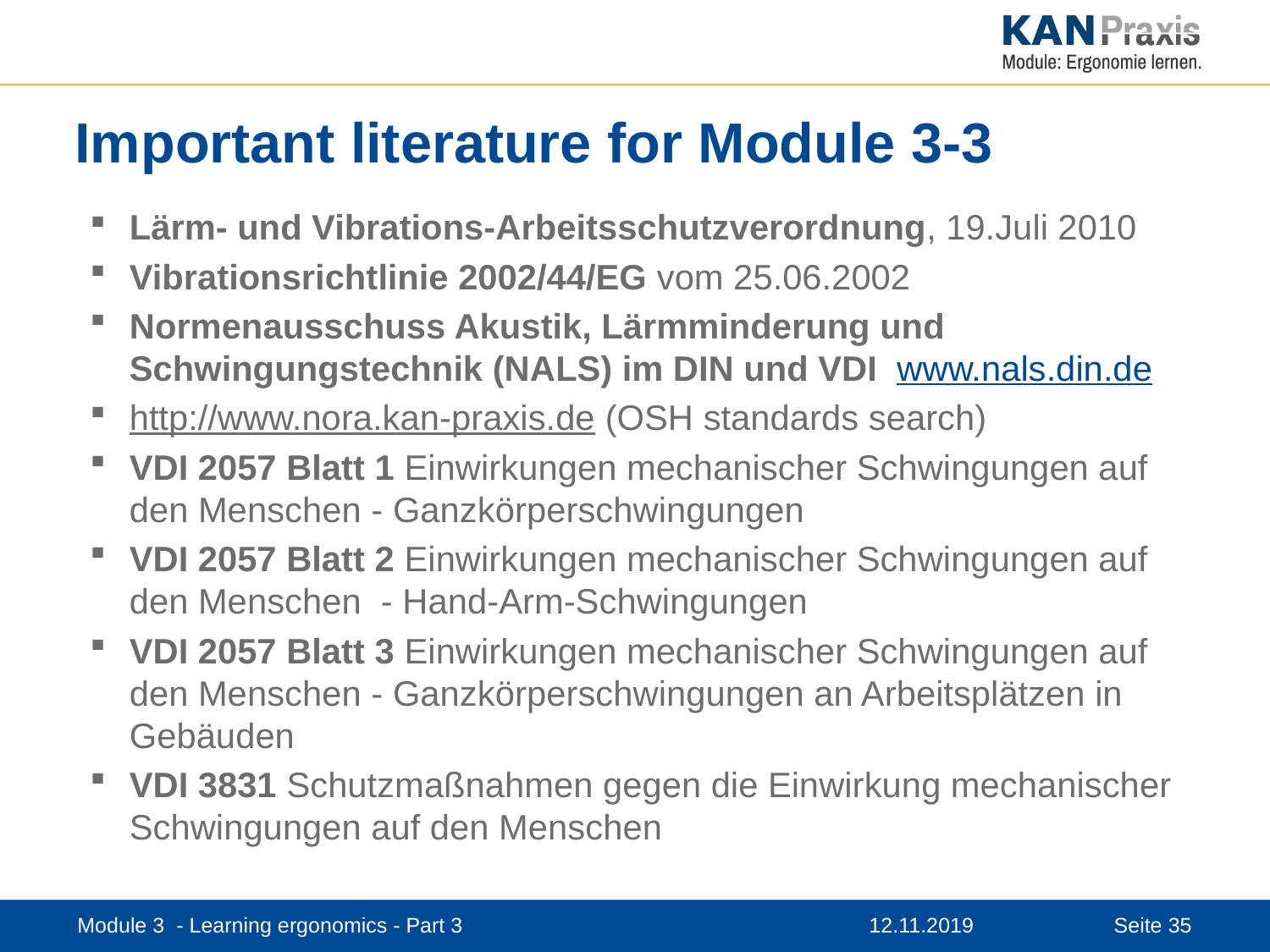

# Important literature for Module 3-3
Lärm- und Vibrations-Arbeitsschutzverordnung, 19.Juli 2010
Vibrationsrichtlinie 2002/44/EG vom 25.06.2002
Normenausschuss Akustik, Lärmminderung und Schwingungstechnik (NALS) im DIN und VDI  www.nals.din.de
http://www.nora.kan-praxis.de (OSH standards search)
VDI 2057 Blatt 1 Einwirkungen mechanischer Schwingungen auf den Menschen - Ganzkörperschwingungen
VDI 2057 Blatt 2 Einwirkungen mechanischer Schwingungen auf den Menschen  - Hand-Arm-Schwingungen
VDI 2057 Blatt 3 Einwirkungen mechanischer Schwingungen auf den Menschen - Ganzkörperschwingungen an Arbeitsplätzen in Gebäuden
VDI 3831 Schutzmaßnahmen gegen die Einwirkung mechanischer Schwingungen auf den Menschen
Module 3  - Learning ergonomics - Part 3
12.11.2019
Seite 35